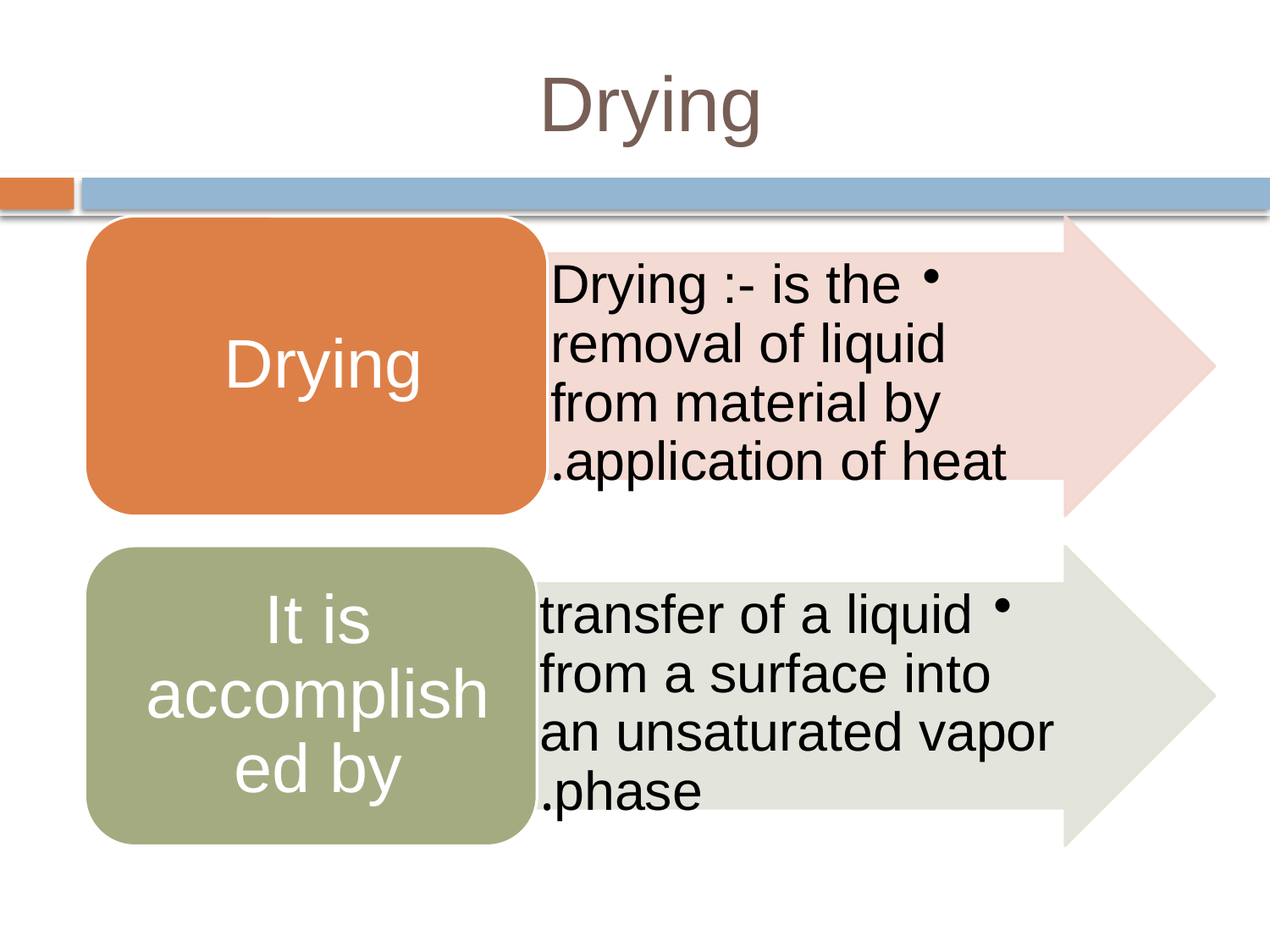

# Drying

Drying :- is the removal of liquid from material by application of heat.
Drying
transfer of a liquid from a surface into an unsaturated vapor phase.
It is accomplished by